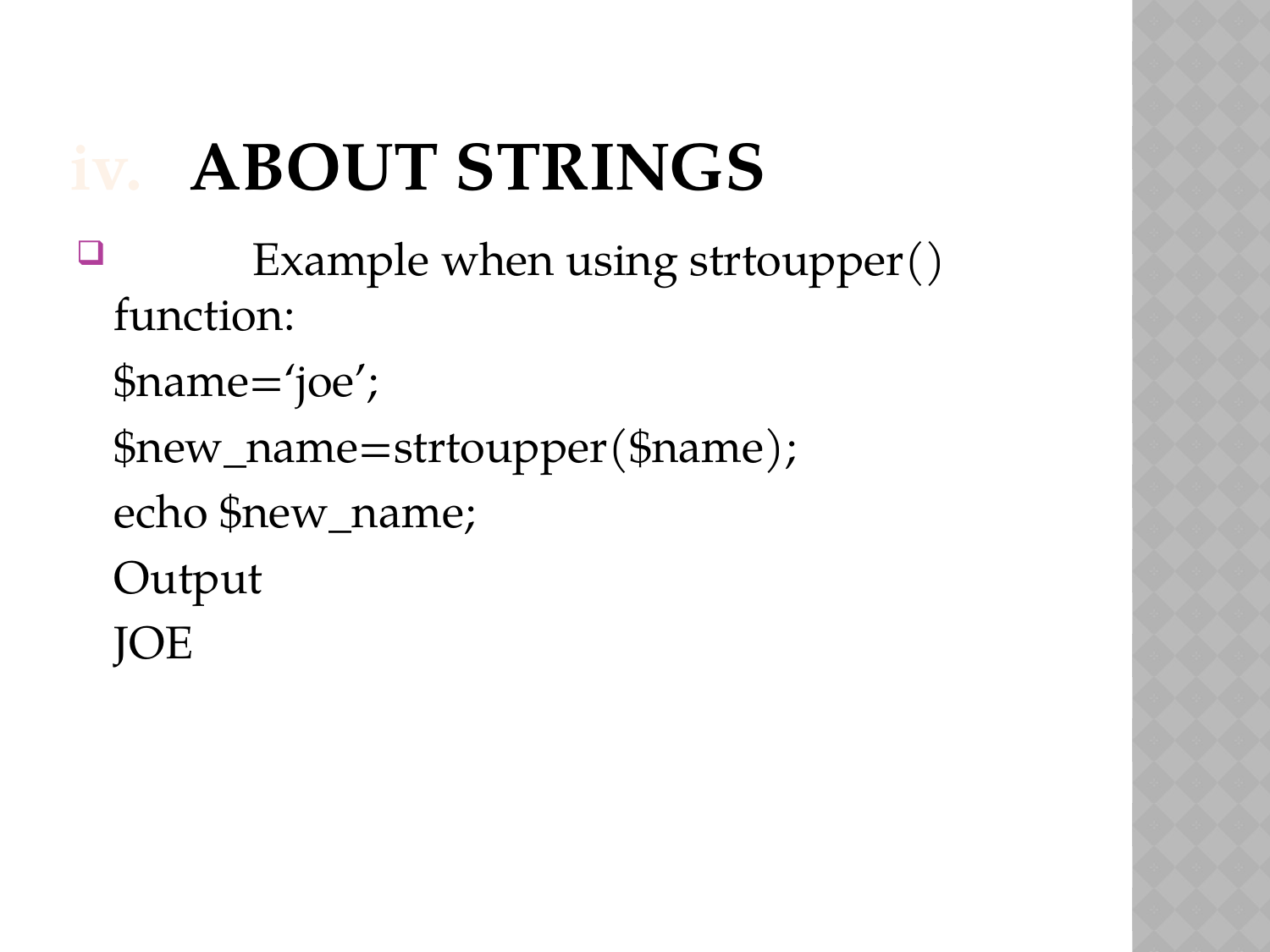

# About Strings
 	 Example when using strtoupper() function:
	$name=‘joe’;
	$new_name=strtoupper($name);
	echo $new_name;
	Output
	JOE